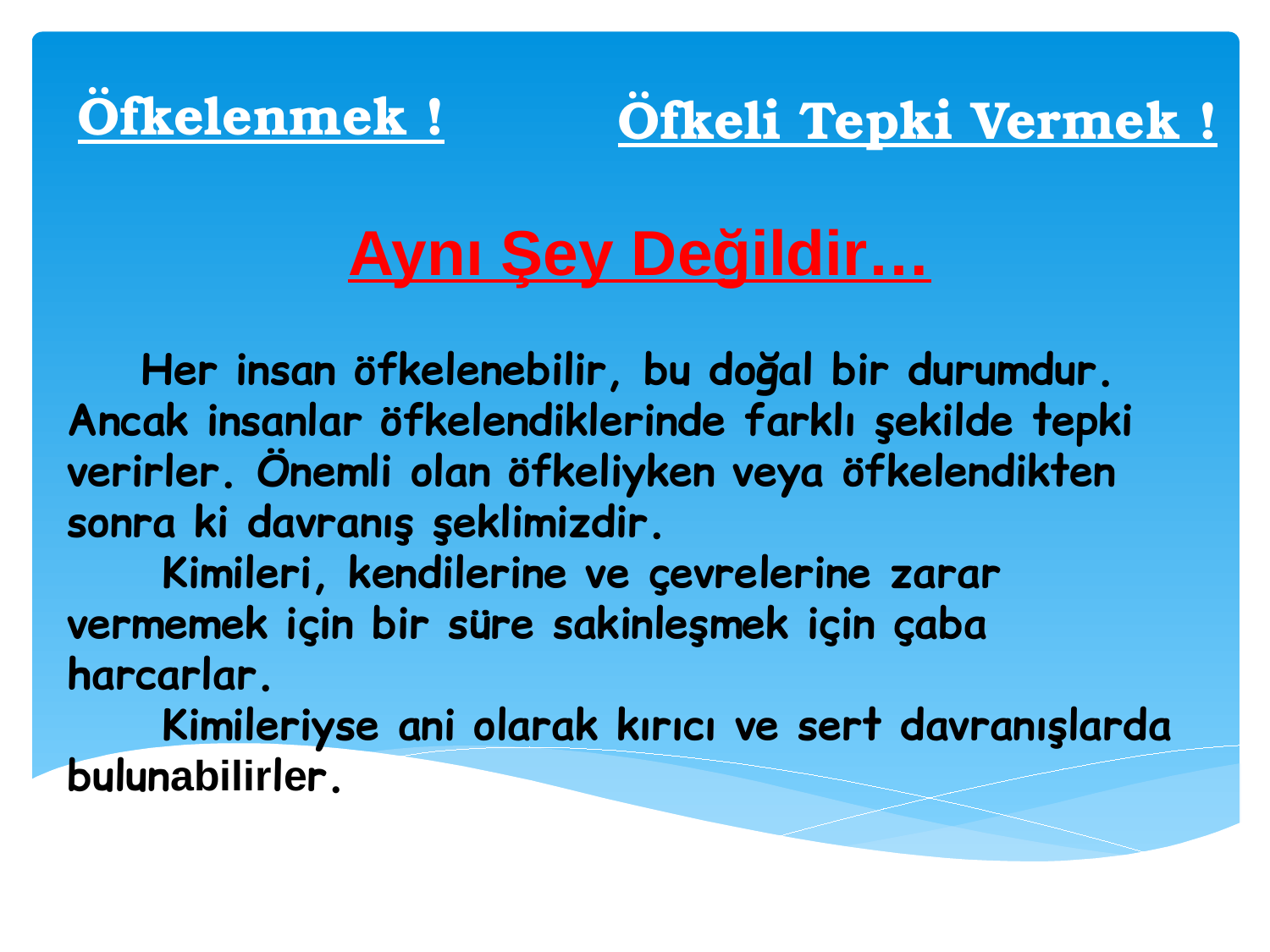

# Öfkeli Tepki Vermek !
Öfkelenmek !

Aynı Şey Değildir…
    Her insan öfkelenebilir, bu doğal bir durumdur.  Ancak insanlar öfkelendiklerinde farklı şekilde tepki verirler. Önemli olan öfkeliyken veya öfkelendikten sonra ki davranış şeklimizdir.
        Kimileri, kendilerine ve çevrelerine zarar vermemek için bir süre sakinleşmek için çaba harcarlar.
        Kimileriyse ani olarak kırıcı ve sert davranışlarda bulunabilirler.